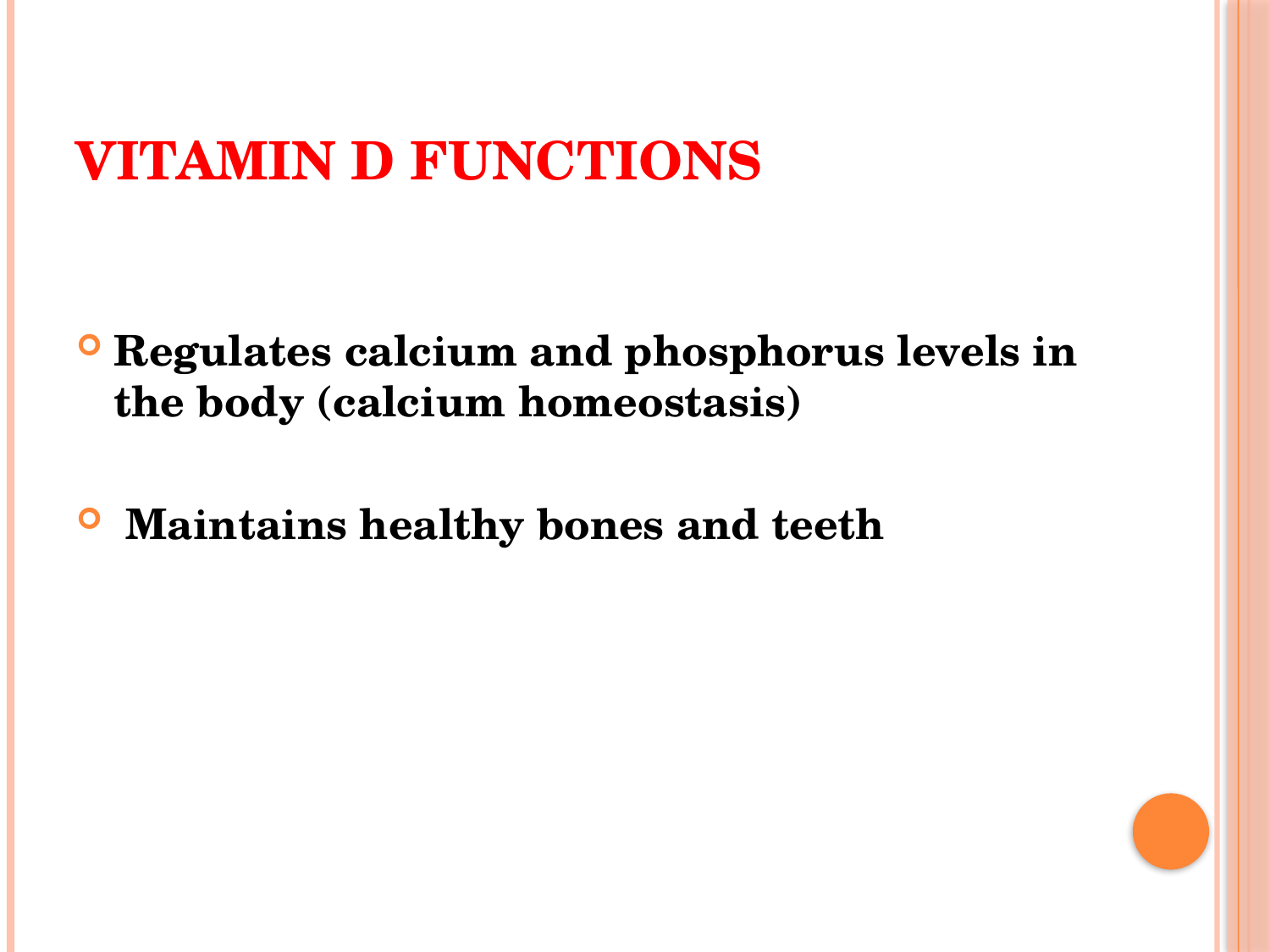

# Vitamin D functions
Regulates calcium and phosphorus levels in the body (calcium homeostasis)

 Maintains healthy bones and teeth